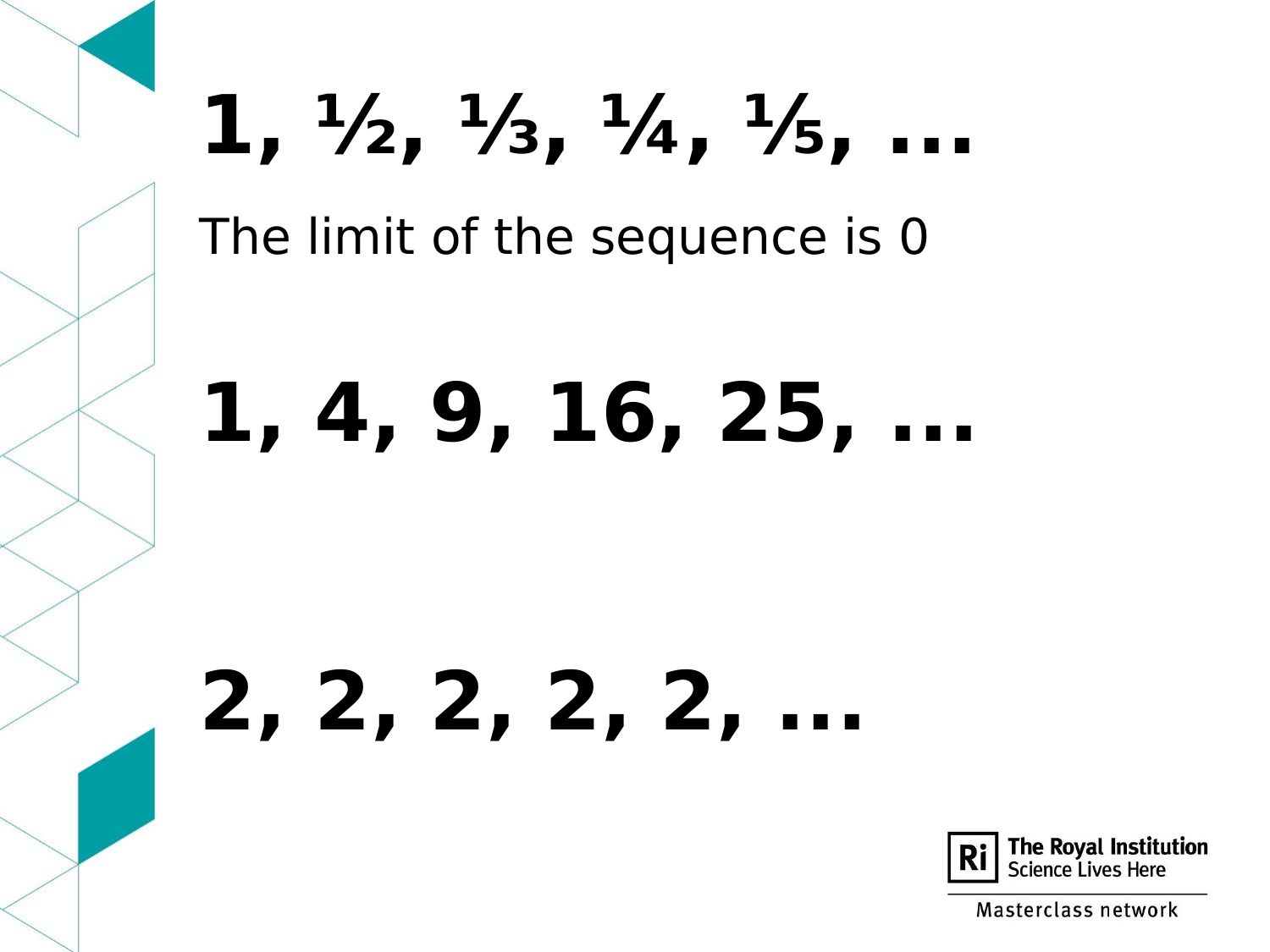

1, ½, ⅓, ¼, ⅕, ...
The limit of the sequence is 0
1, 4, 9, 16, 25, ...
2, 2, 2, 2, 2, ...